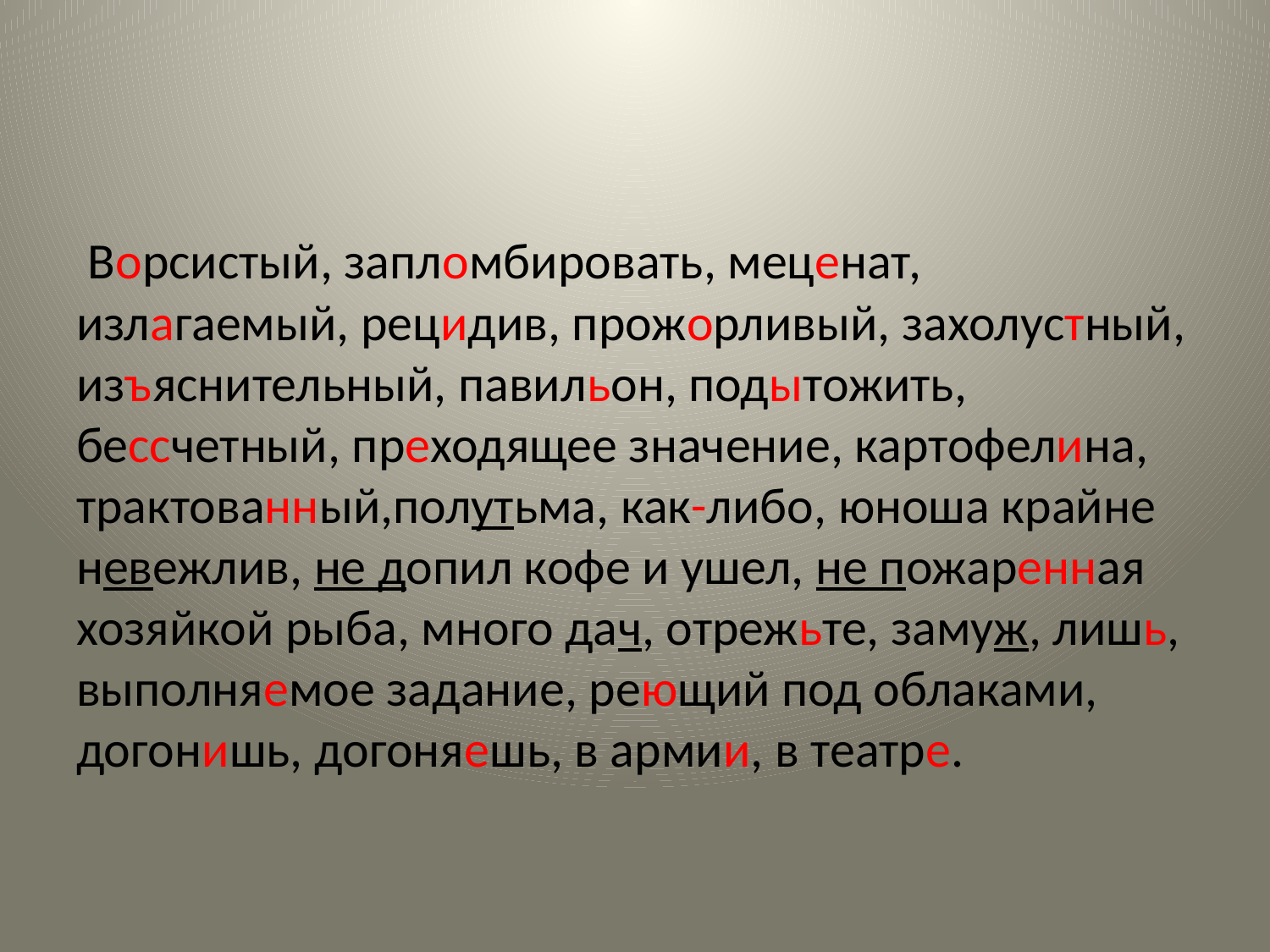

#
 Ворсистый, запломбировать, меценат, излагаемый, рецидив, прожорливый, захолустный, изъяснительный, павильон, подытожить, бессчетный, преходящее значение, картофелина, трактованный,полутьма, как-либо, юноша крайне невежлив, не допил кофе и ушел, не пожаренная хозяйкой рыба, много дач, отрежьте, замуж, лишь, выполняемое задание, реющий под облаками, догонишь, догоняешь, в армии, в театре.